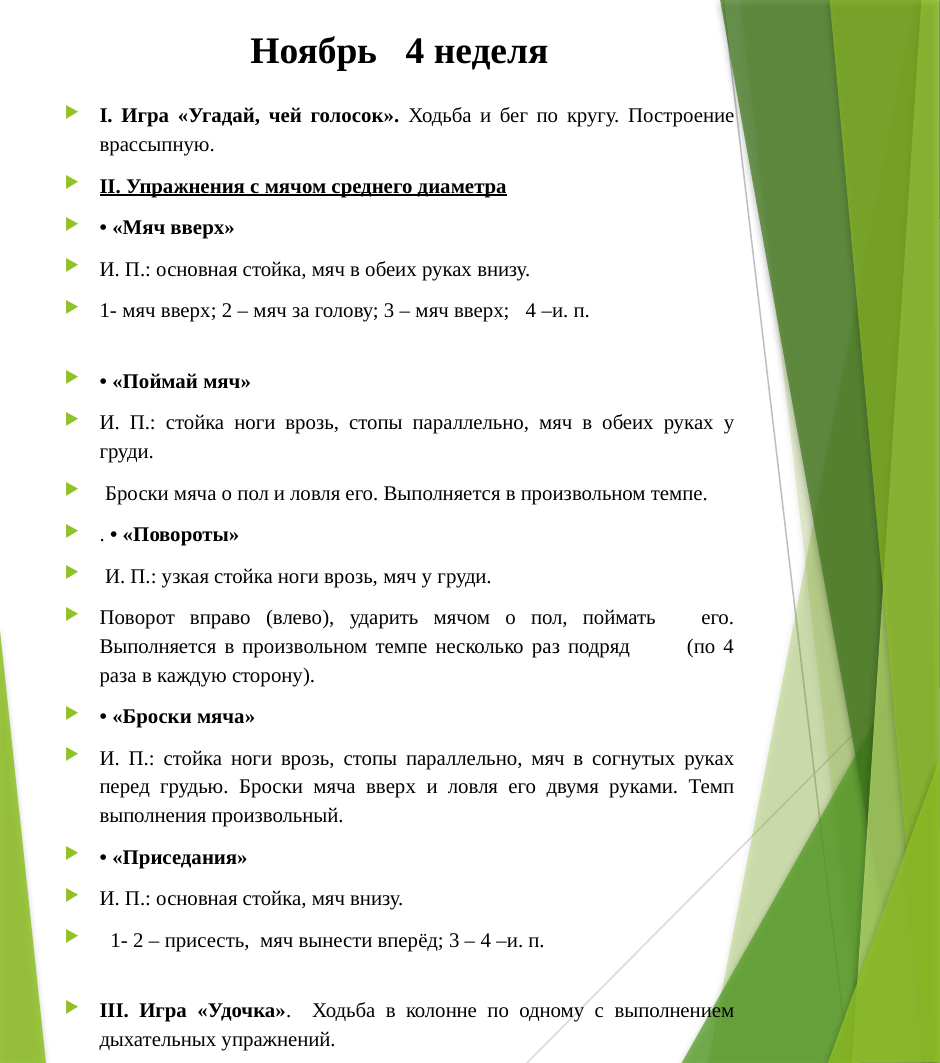

# Ноябрь   4 неделя
I. Игра «Угадай, чей голосок». Ходьба и бег по кругу. Построение врассыпную.
II. Упражнения с мячом среднего диаметра
• «Мяч вверх»
И. П.: основная стойка, мяч в обеих руках внизу.
1- мяч вверх; 2 – мяч за голову; 3 – мяч вверх;   4 –и. п.
• «Поймай мяч»
И. П.: стойка ноги врозь, стопы параллельно, мяч в обеих руках у груди.
 Броски мяча о пол и ловля его. Выполняется в произвольном темпе.
. • «Повороты»
 И. П.: узкая стойка ноги врозь, мяч у груди.
Поворот вправо (влево), ударить мячом о пол, поймать   его. Выполняется в произвольном темпе несколько раз подряд       (по 4 раза в каждую сторону).
• «Броски мяча»
И. П.: стойка ноги врозь, стопы параллельно, мяч в согнутых руках перед грудью. Броски мяча вверх и ловля его двумя руками. Темп выполнения произвольный.
• «Приседания»
И. П.: основная стойка, мяч внизу.
  1- 2 – присесть,  мяч вынести вперёд; 3 – 4 –и. п.
III. Игра «Удочка».  Ходьба в колонне по одному с выполнением дыхательных упражнений.